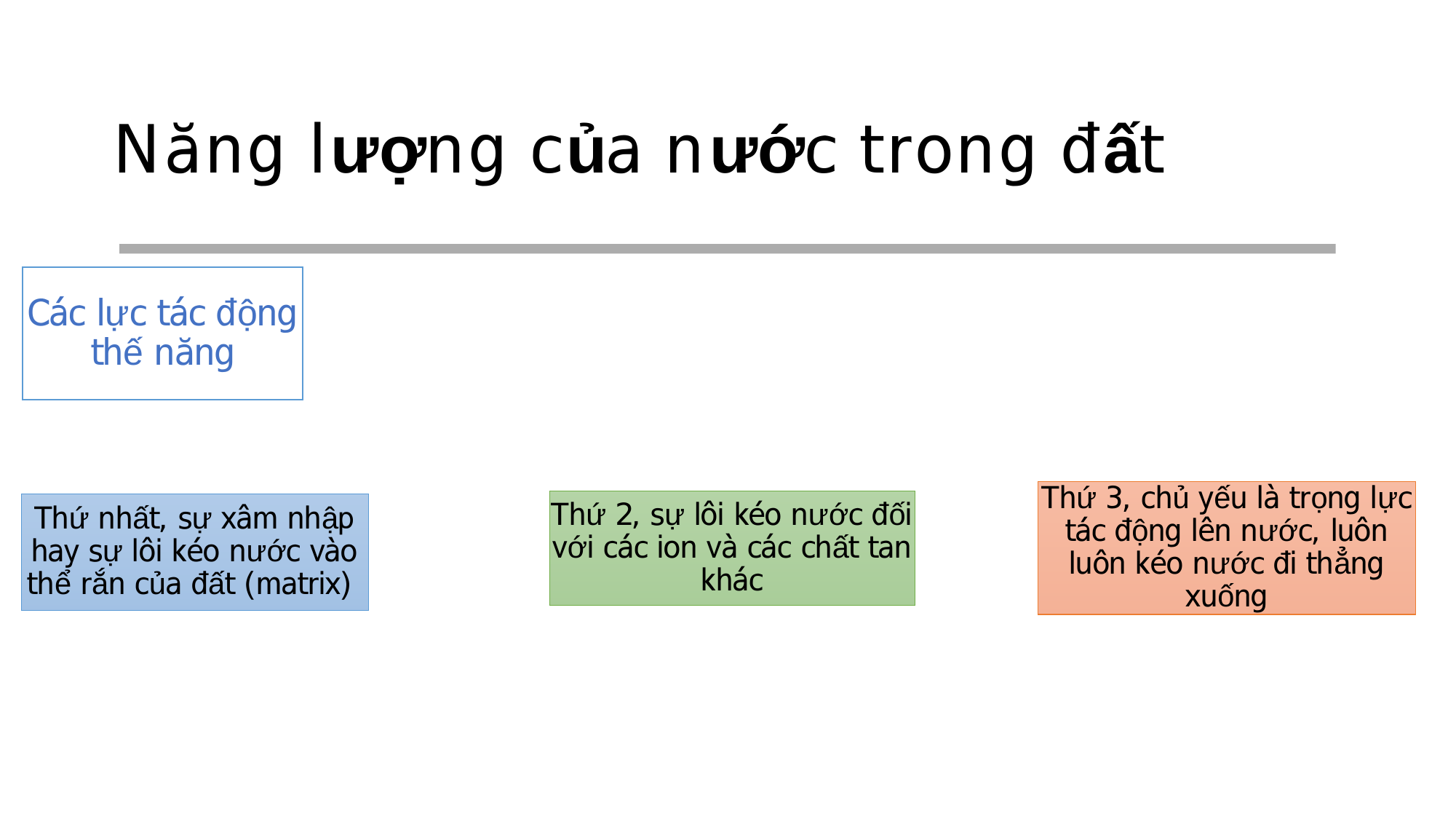

# Năng lượng của nước trong đất

Các lực tác động thế năng
Thứ nhất, sự xâm nhập hay sự lôi kéo nước vào thể rắn của đất (matrix)
Thứ 2, sự lôi kéo nước đối với các ion và các chất tan khác
Thứ 3, chủ yếu là trọng lực tác động lên nước, luôn luôn kéo nước đi thẳng xuống